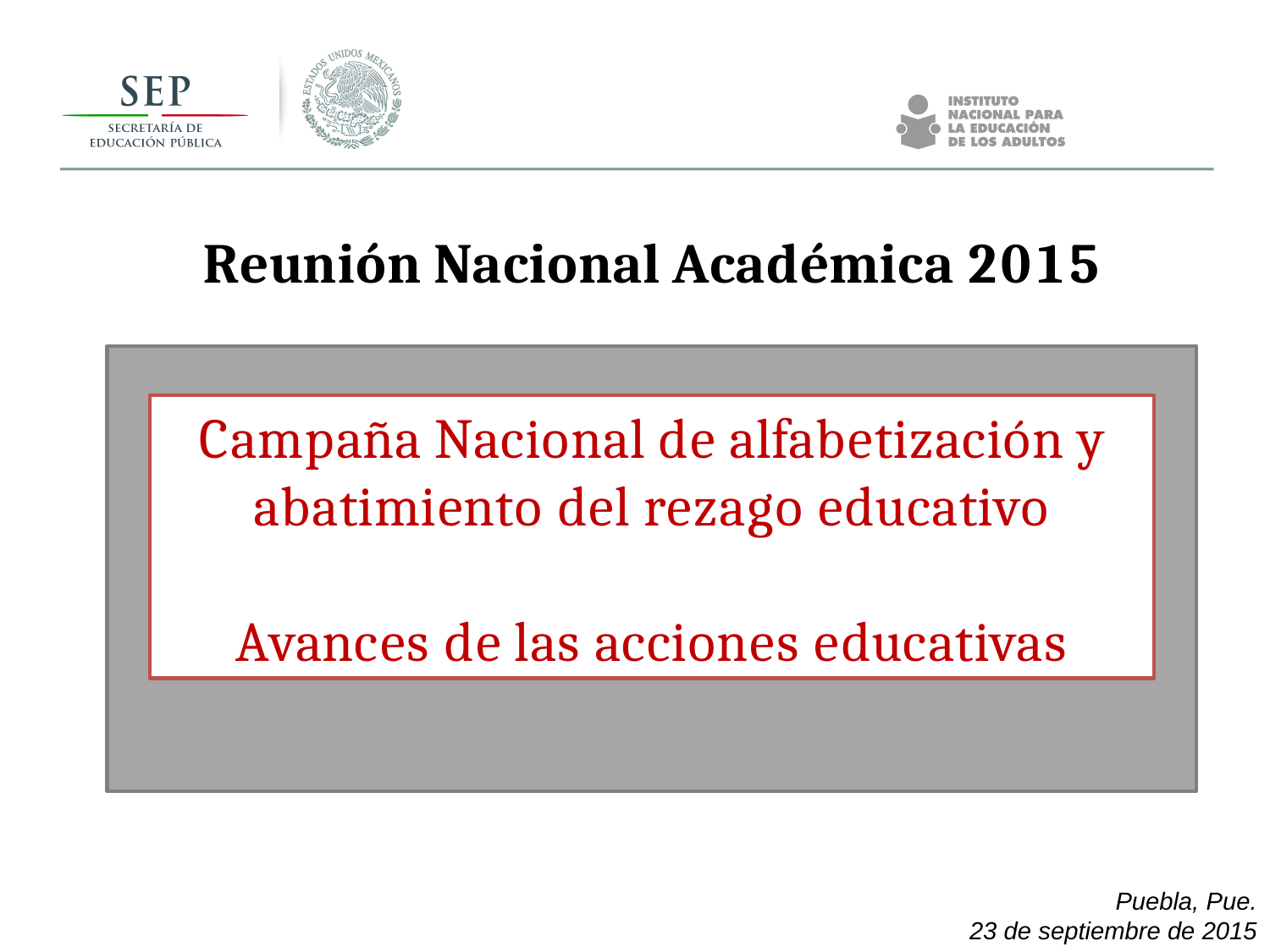

Reunión Nacional Académica 2015

Campaña Nacional de alfabetización y abatimiento del rezago educativo

Avances de las acciones educativas
Puebla, Pue.
23 de septiembre de 2015